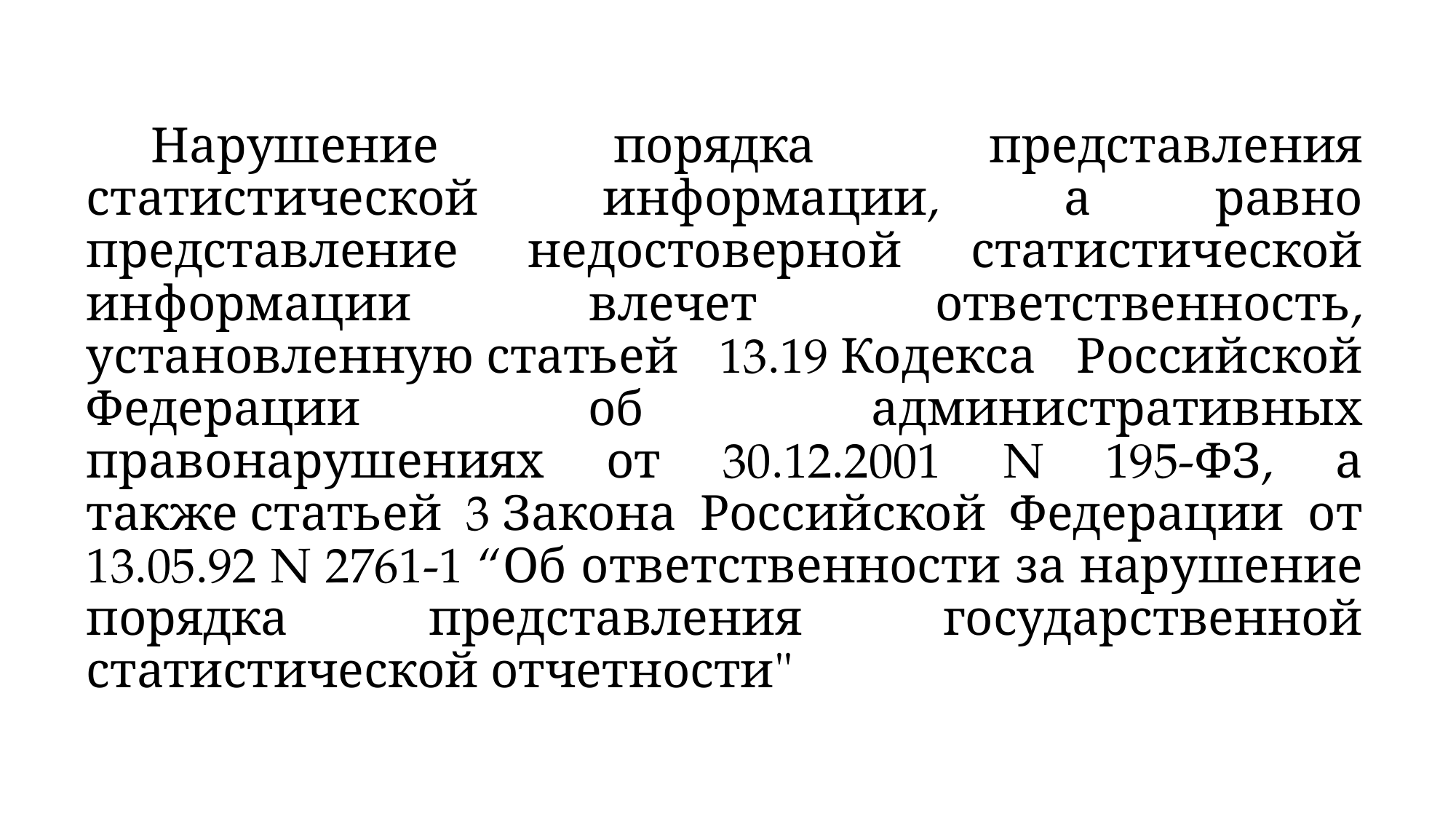

Нарушение порядка представления статистической информации, а равно представление недостоверной статистической информации влечет ответственность, установленную статьей 13.19 Кодекса Российской Федерации об административных правонарушениях от 30.12.2001 N 195-ФЗ, а также статьей 3 Закона Российской Федерации от 13.05.92 N 2761-1 “Об ответственности за нарушение порядка представления государственной статистической отчетности"